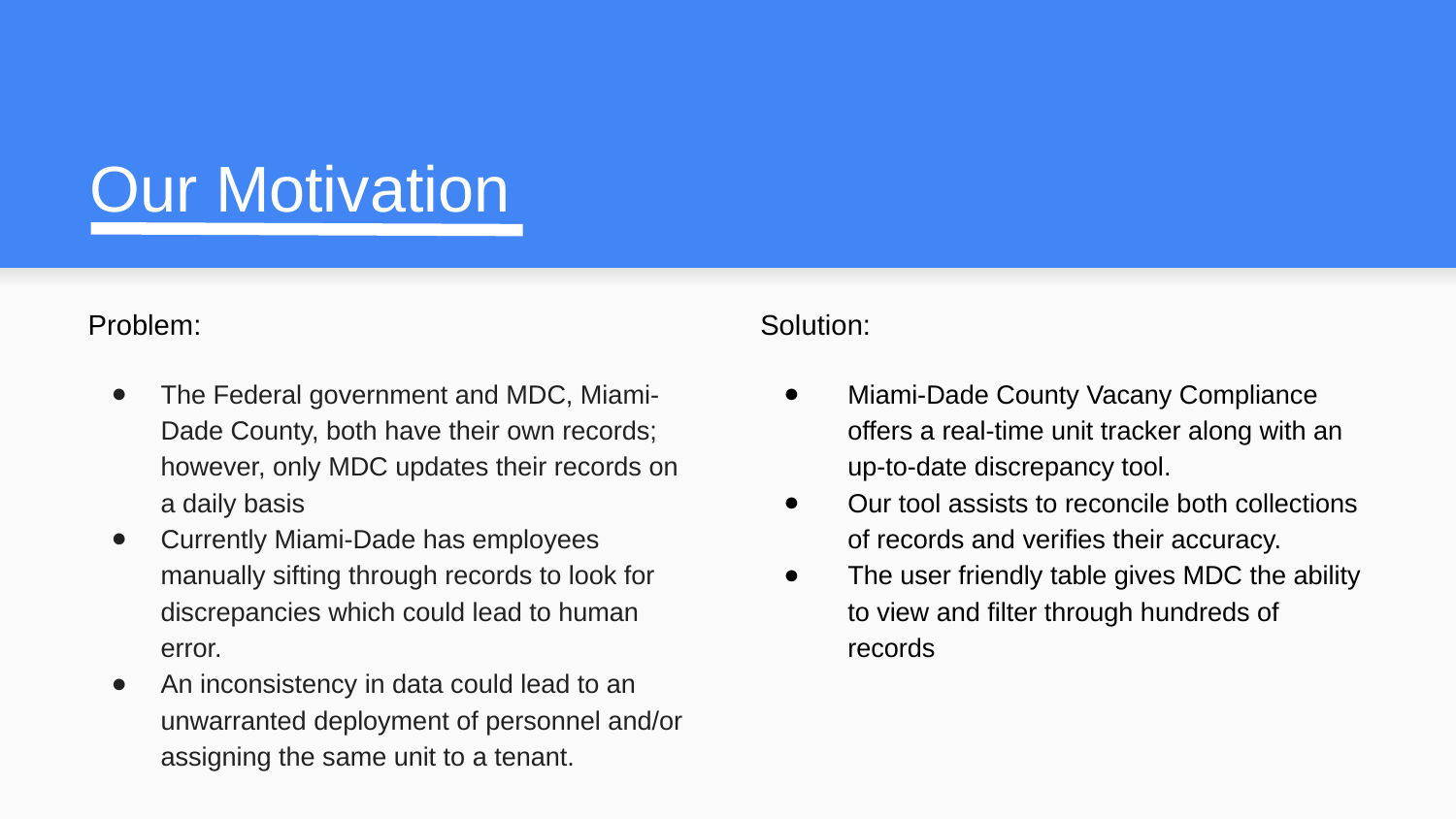

# Our Motivation
Problem:
The Federal government and MDC, Miami-Dade County, both have their own records; however, only MDC updates their records on a daily basis
Currently Miami-Dade has employees manually sifting through records to look for discrepancies which could lead to human error.
An inconsistency in data could lead to an unwarranted deployment of personnel and/or assigning the same unit to a tenant.
Solution:
Miami-Dade County Vacany Compliance offers a real-time unit tracker along with an up-to-date discrepancy tool.
Our tool assists to reconcile both collections of records and verifies their accuracy.
The user friendly table gives MDC the ability to view and filter through hundreds of records